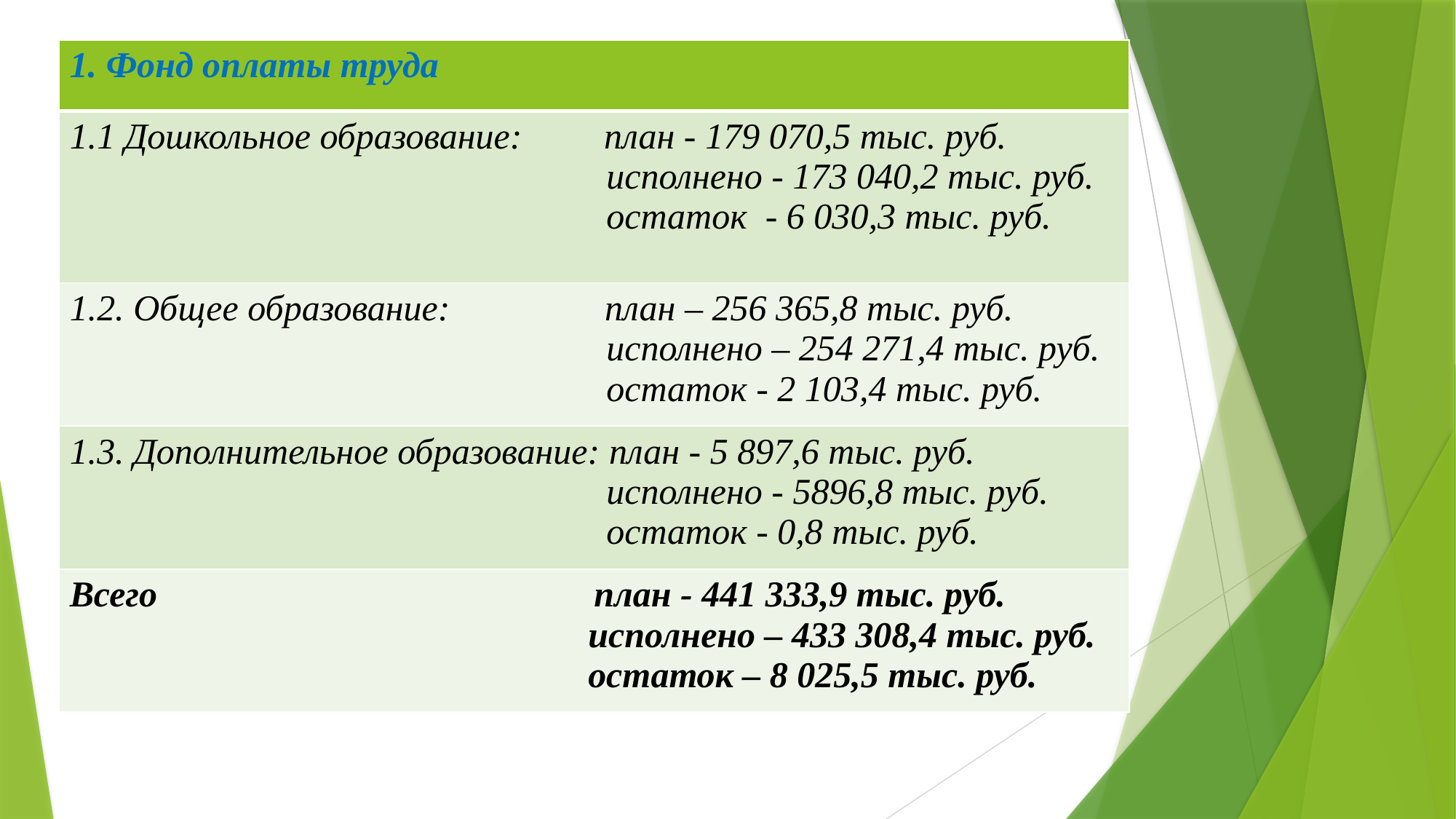

| 1. Фонд оплаты труда |
| --- |
| 1.1 Дошкольное образование: план - 179 070,5 тыс. руб. исполнено - 173 040,2 тыс. руб. остаток - 6 030,3 тыс. руб. |
| 1.2. Общее образование: план – 256 365,8 тыс. руб. исполнено – 254 271,4 тыс. руб. остаток - 2 103,4 тыс. руб. |
| 1.3. Дополнительное образование: план - 5 897,6 тыс. руб. исполнено - 5896,8 тыс. руб. остаток - 0,8 тыс. руб. |
| Всего план - 441 333,9 тыс. руб. исполнено – 433 308,4 тыс. руб. остаток – 8 025,5 тыс. руб. |